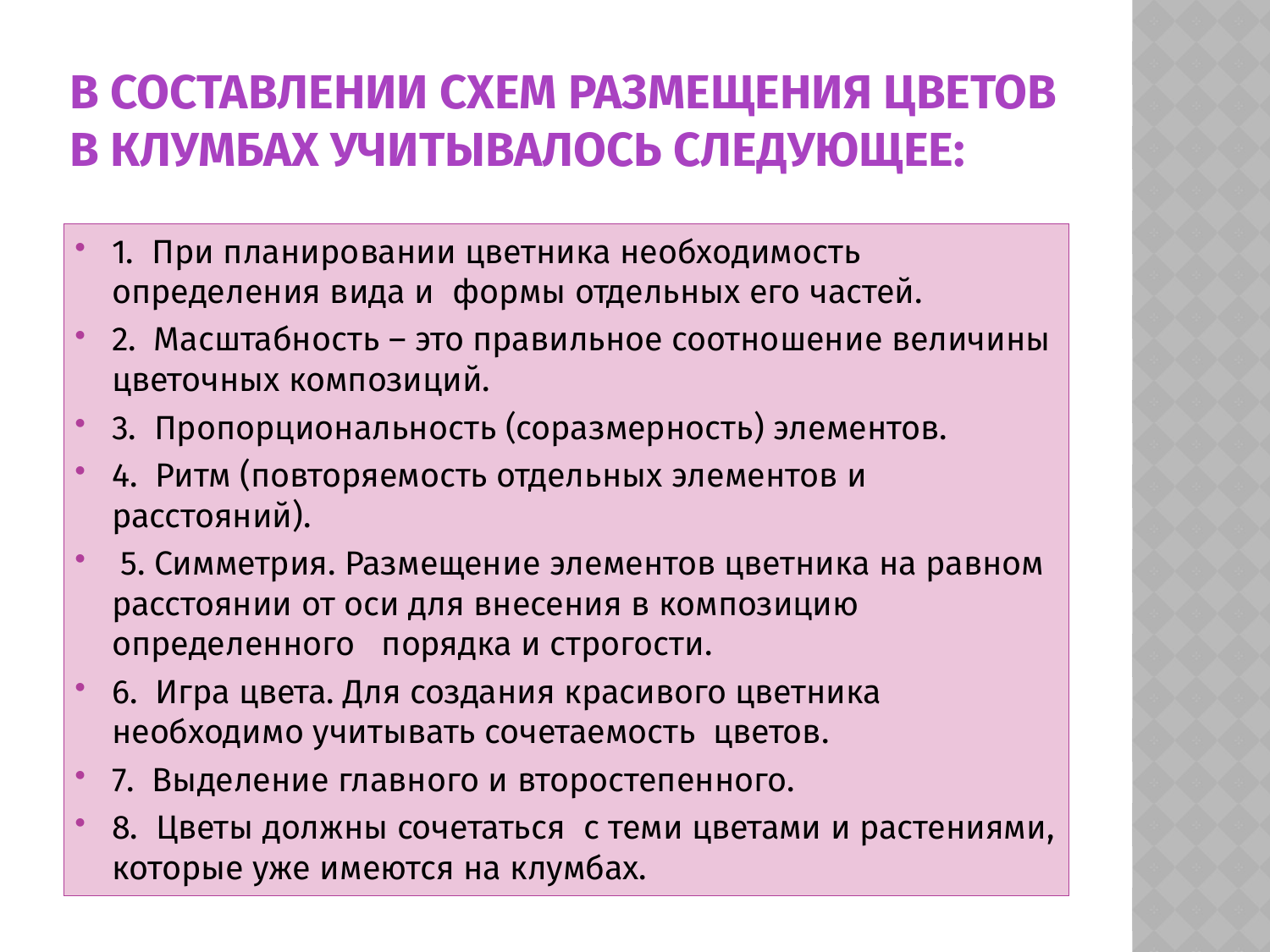

# В составлении схем размещения цветов в клумбах учитывалось следующее:
1.  При планировании цветника необходимость определения вида и  формы отдельных его частей.
2.  Масштабность – это правильное соотношение величины цветочных композиций.
3.  Пропорциональность (соразмерность) элементов.
4.  Ритм (повторяемость отдельных элементов и расстояний).
 5. Симметрия. Размещение элементов цветника на равном расстоянии от оси для внесения в композицию определенного   порядка и строгости.
6.  Игра цвета. Для создания красивого цветника необходимо учитывать сочетаемость  цветов.
7.  Выделение главного и второстепенного.
8.  Цветы должны сочетаться  с теми цветами и растениями, которые уже имеются на клумбах.